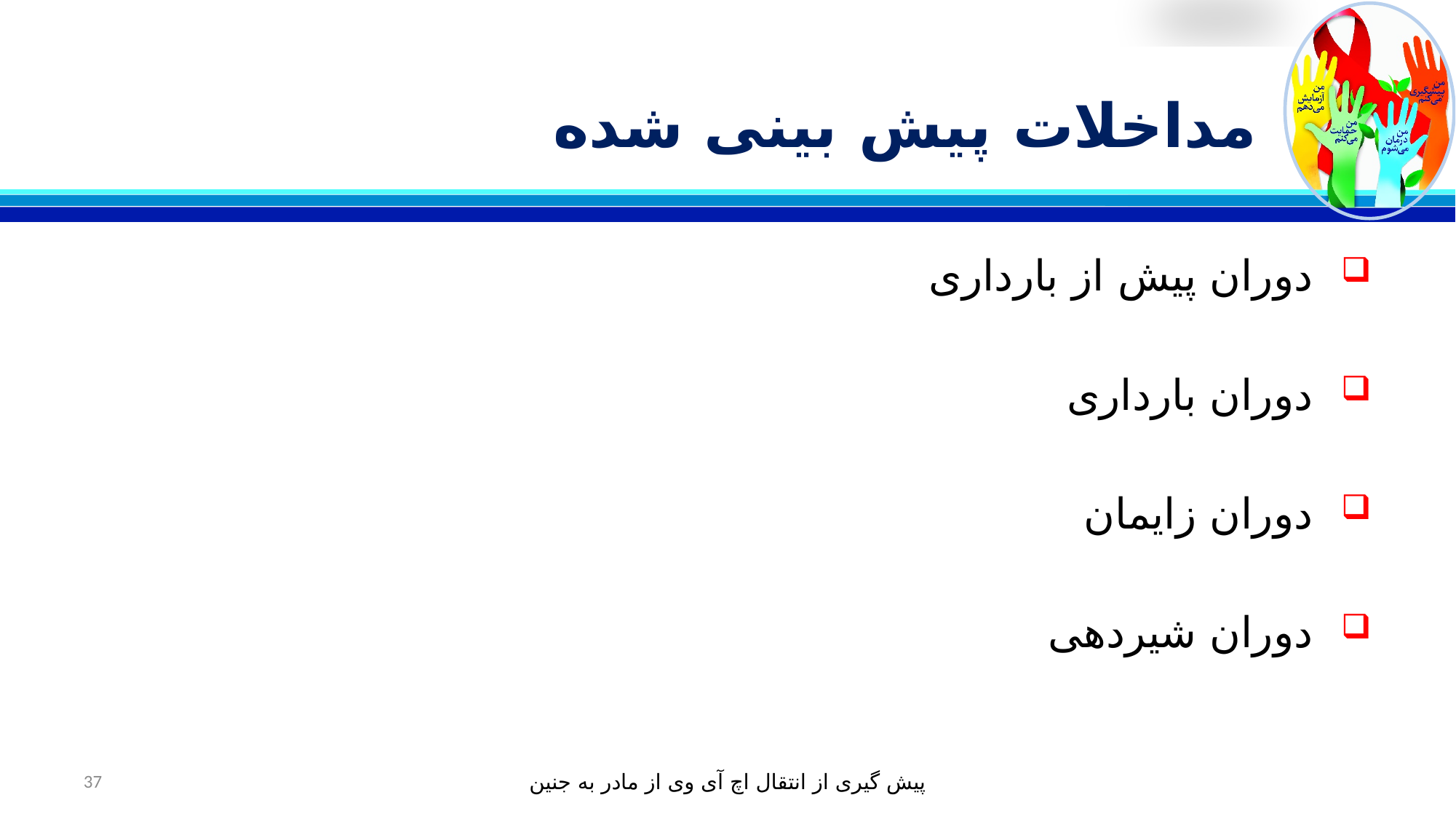

# مداخلات پیش بینی شده

دوران پیش از بارداری

دوران بارداری

دوران زایمان

دوران شیردهی

37
پیش گیری از انتقال اچ آی وی از مادر به جنین